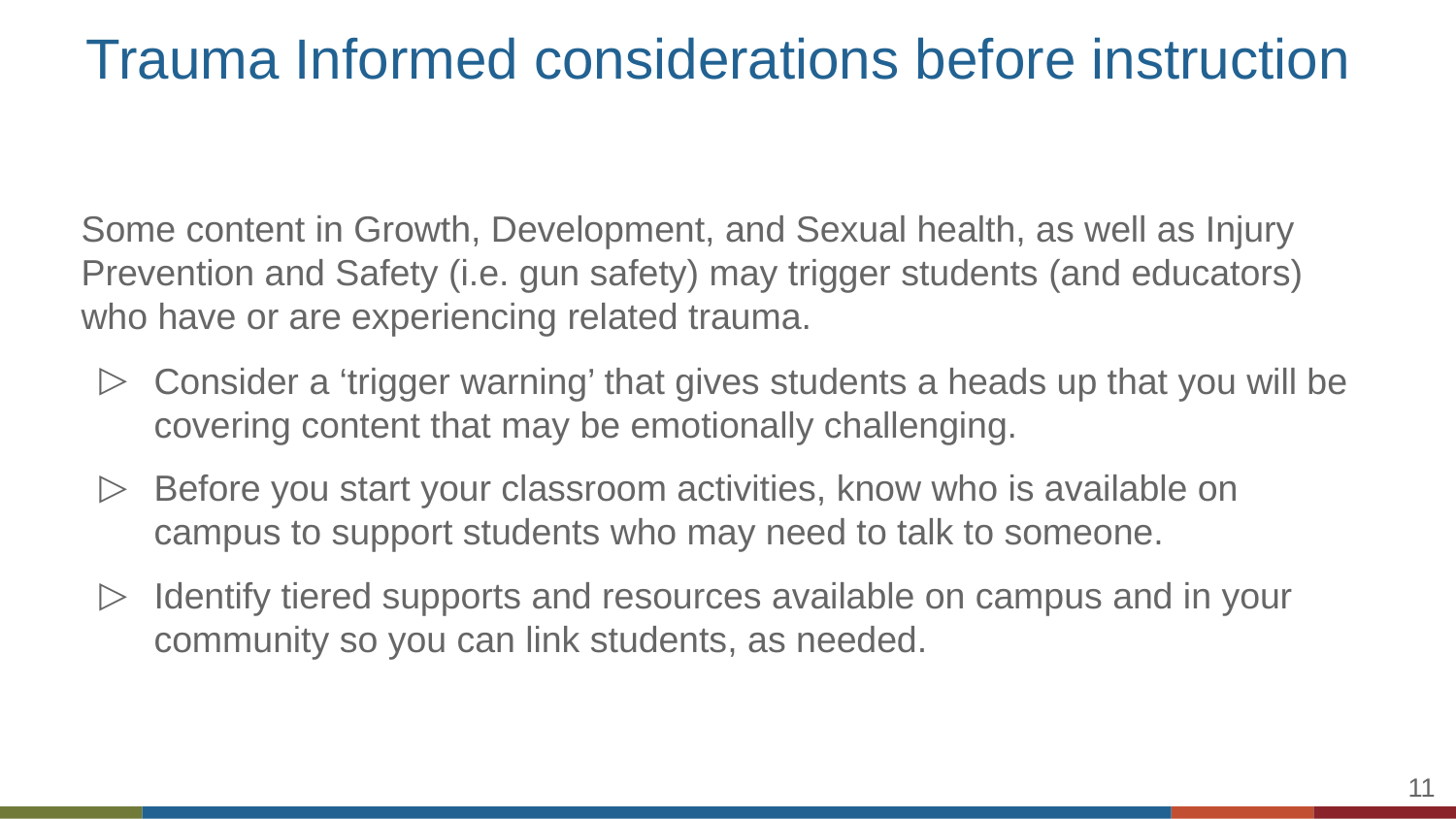

# Trauma Informed considerations before instruction
Some content in Growth, Development, and Sexual health, as well as Injury Prevention and Safety (i.e. gun safety) may trigger students (and educators) who have or are experiencing related trauma.
Consider a ‘trigger warning’ that gives students a heads up that you will be covering content that may be emotionally challenging.
Before you start your classroom activities, know who is available on campus to support students who may need to talk to someone.
Identify tiered supports and resources available on campus and in your community so you can link students, as needed.

11